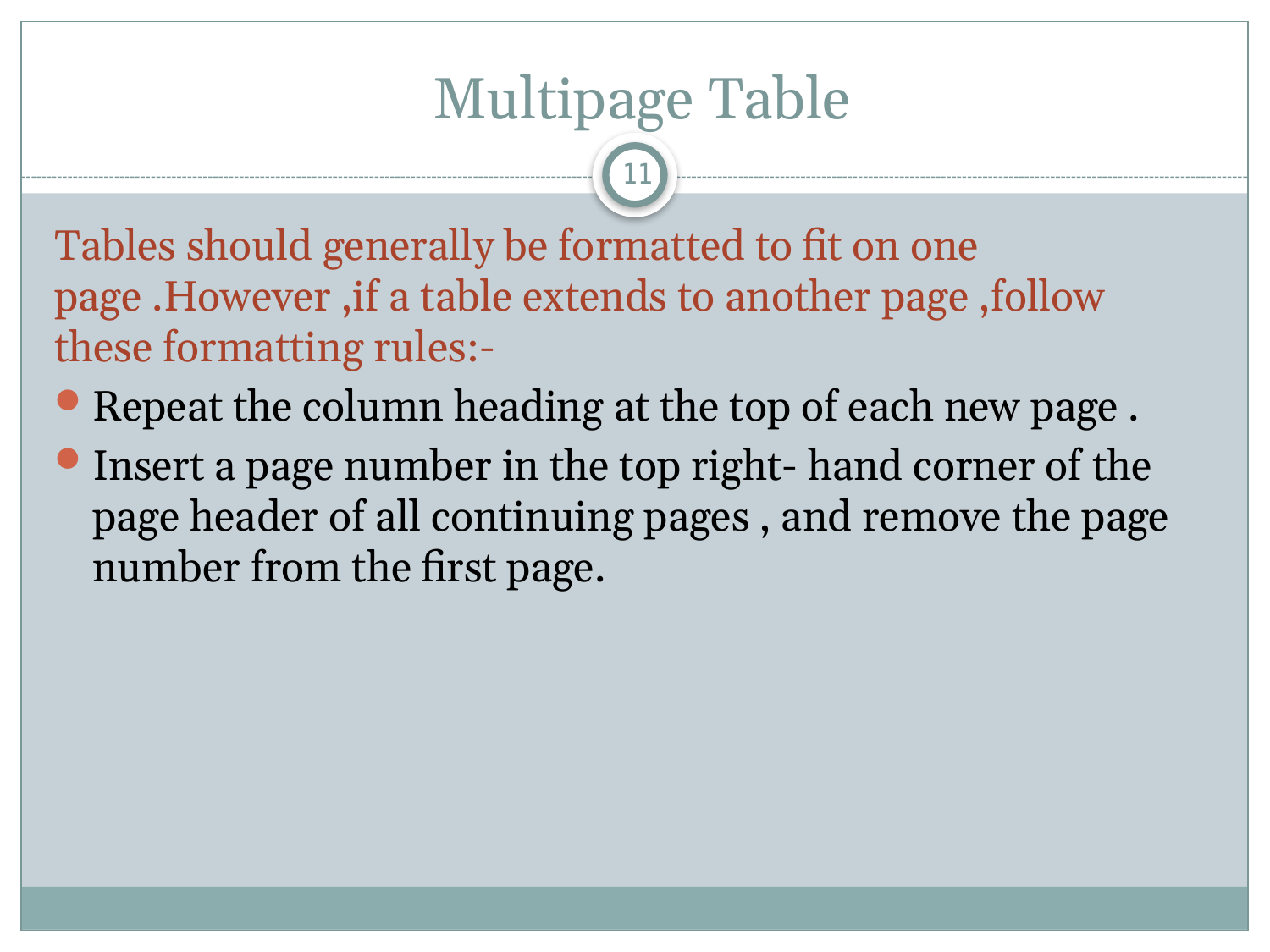

# Multipage Table
11
Tables should generally be formatted to fit on one page .However ,if a table extends to another page ,follow these formatting rules:-
Repeat the column heading at the top of each new page .
Insert a page number in the top right- hand corner of the page header of all continuing pages , and remove the page number from the first page.